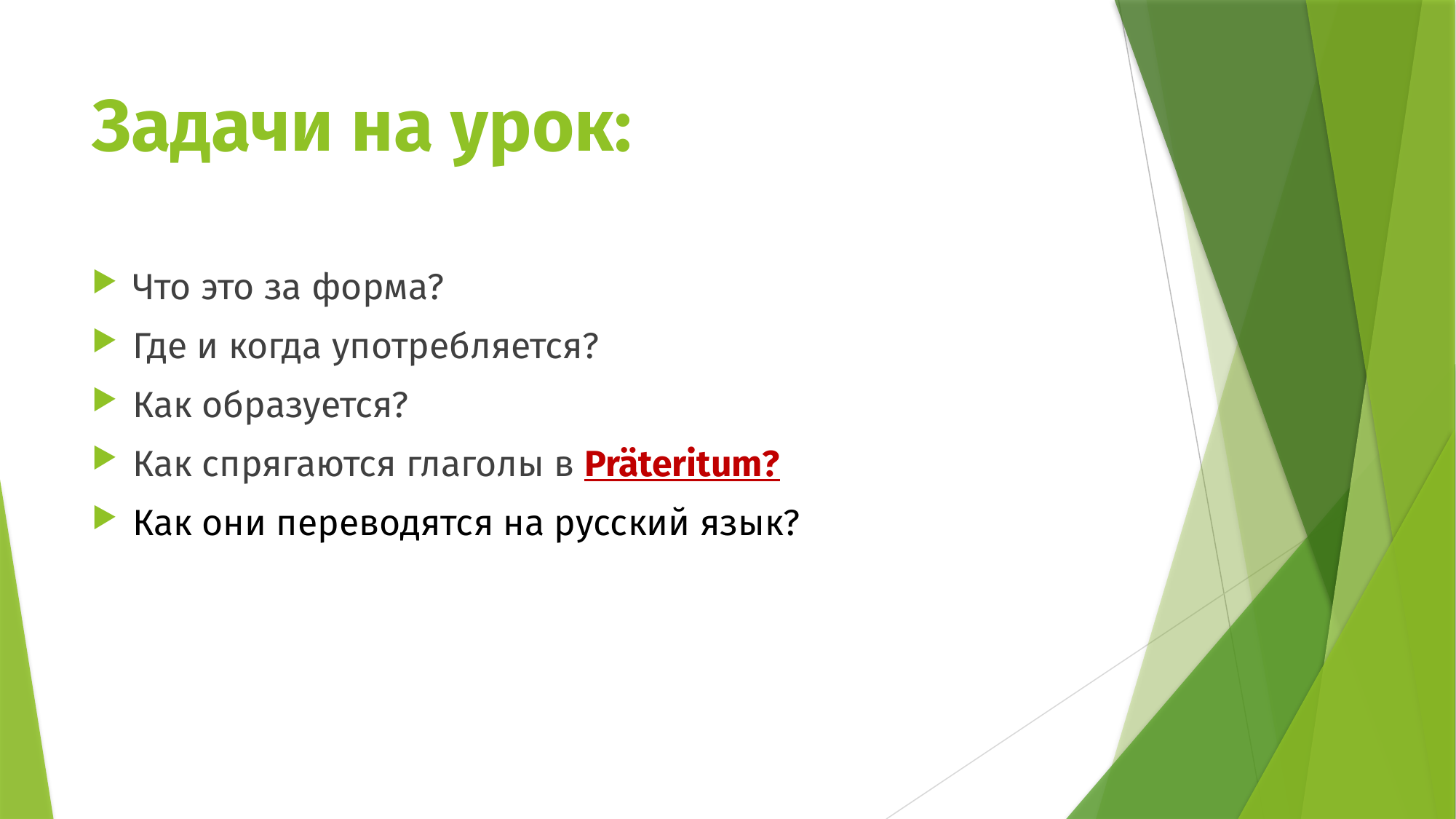

# Задачи на урок:
Что это за форма?
Где и когда употребляется?
Как образуется?
Как спрягаются глаголы в Präteritum?
Как они переводятся на русский язык?